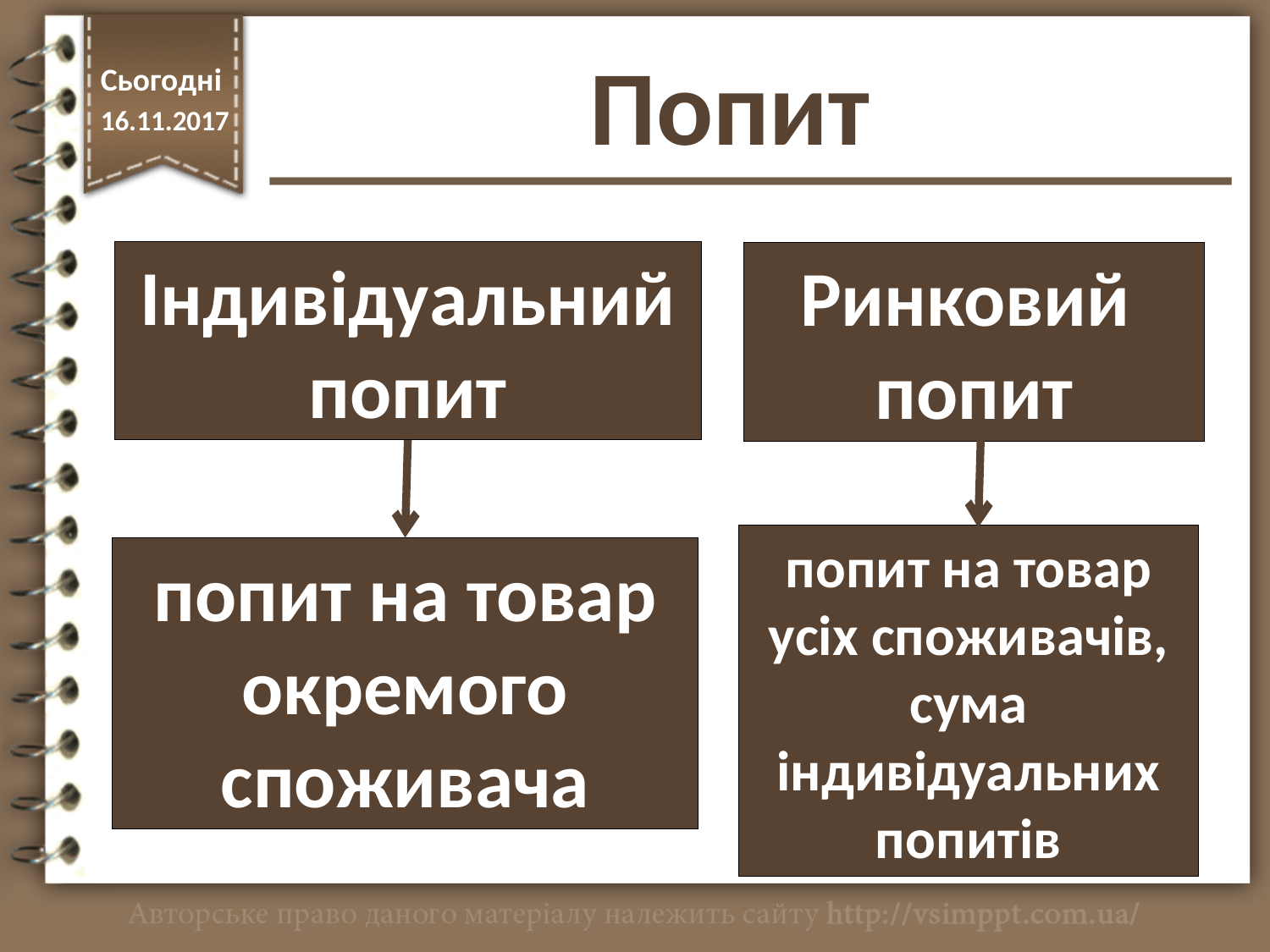

Попит
Сьогодні
16.11.2017
Індивідуальний попит
Ринковий
попит
попит на товар усіх споживачів, сума індивідуальних попитів
попит на товар окремого споживача
http://vsimppt.com.ua/